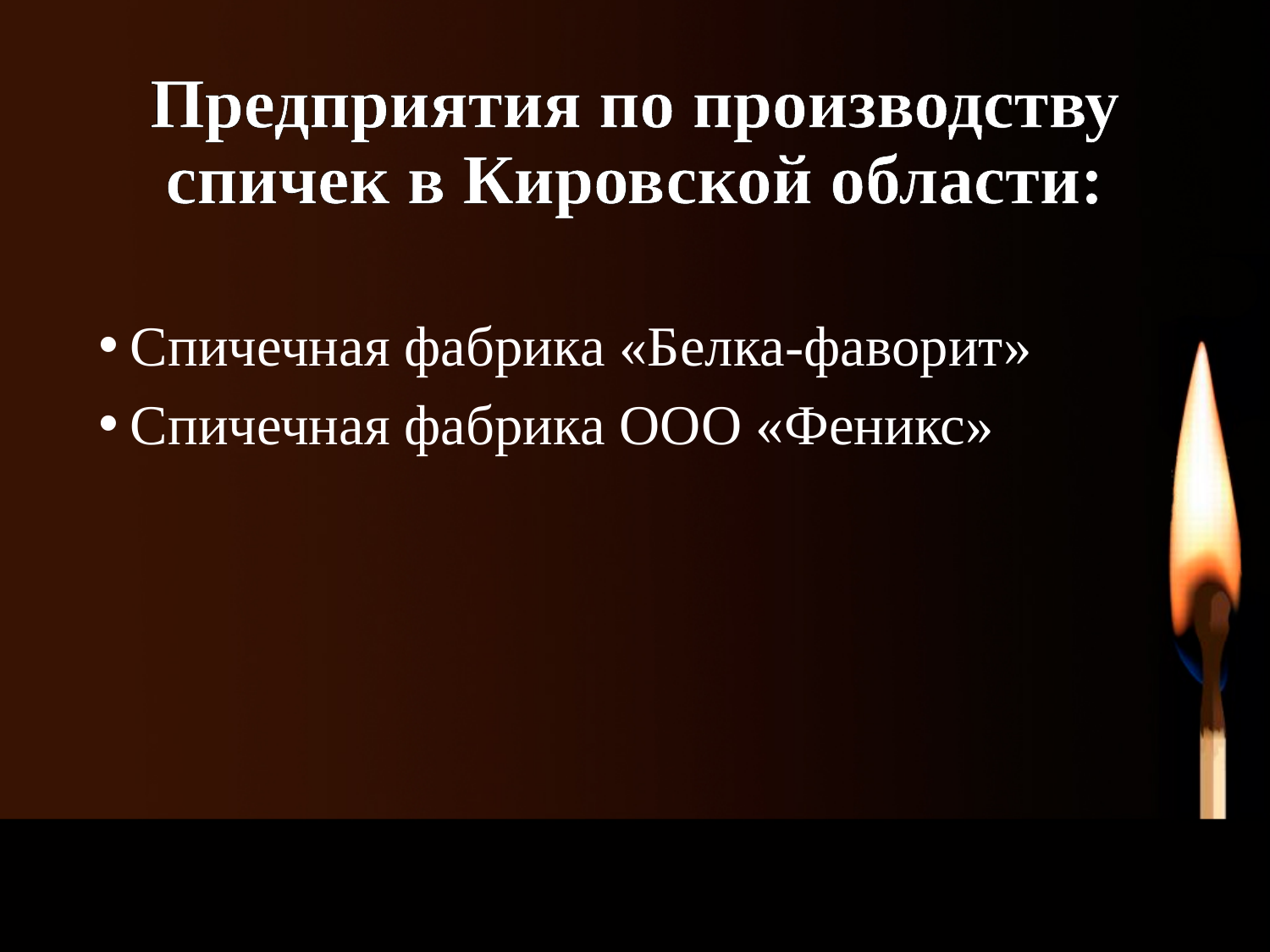

# Предприятия по производству спичек в Кировской области:
Спичечная фабрика «Белка-фаворит»
Спичечная фабрика ООО «Феникс»